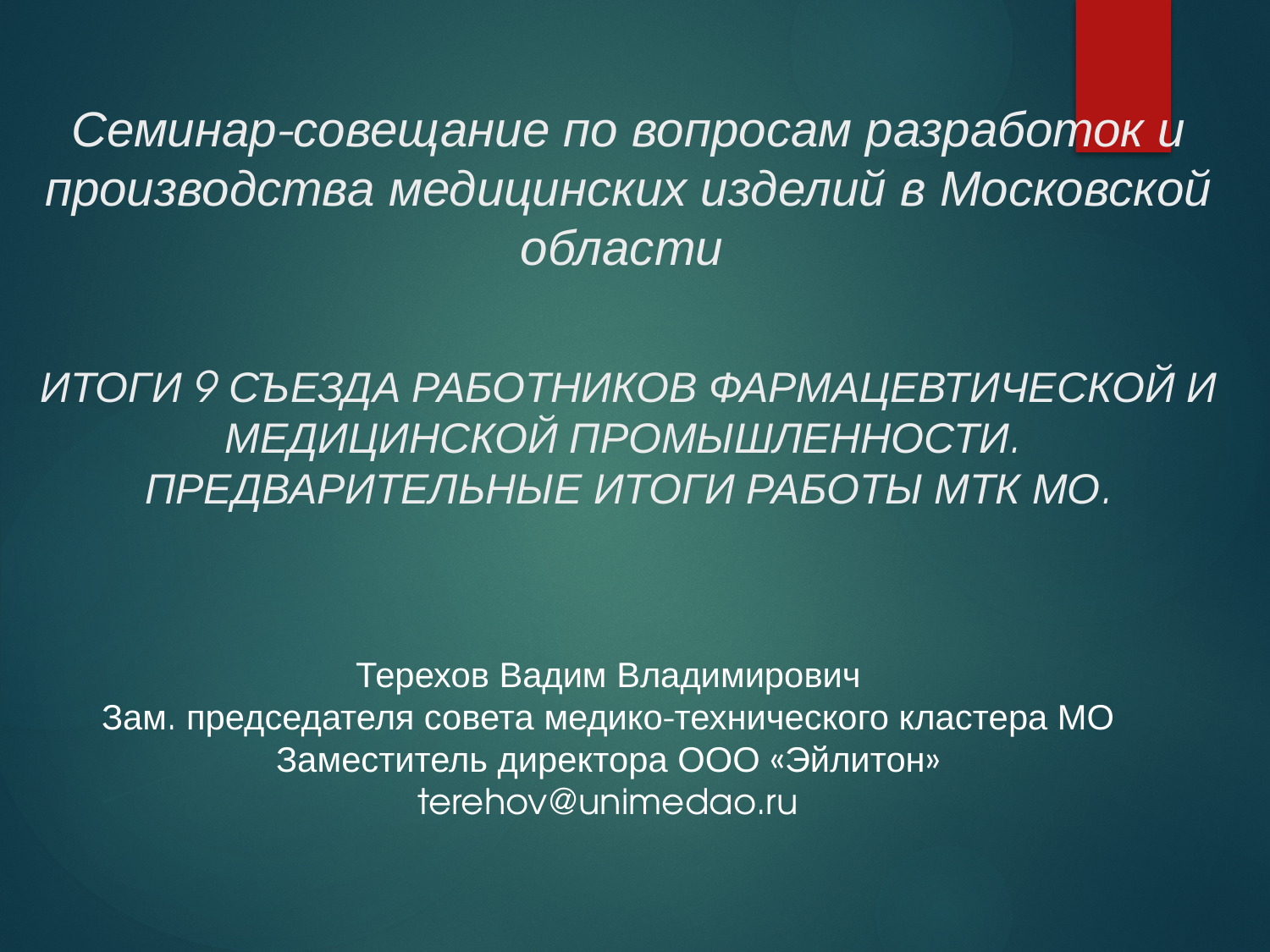

# Семинар-совещание по вопросам разработок и производства медицинских изделий в Московской области ИТОГИ 9 СЪЕЗДА РАБОТНИКОВ ФАРМАЦЕВТИЧЕСКОЙ И МЕДИЦИНСКОЙ ПРОМЫШЛЕННОСТИ. ПРЕДВАРИТЕЛЬНЫЕ ИТОГИ РАБОТЫ МТК МО.

Терехов Вадим Владимирович
Зам. председателя совета медико-технического кластера МО
Заместитель директора ООО «Эйлитон»
terehov@unimedao.ru